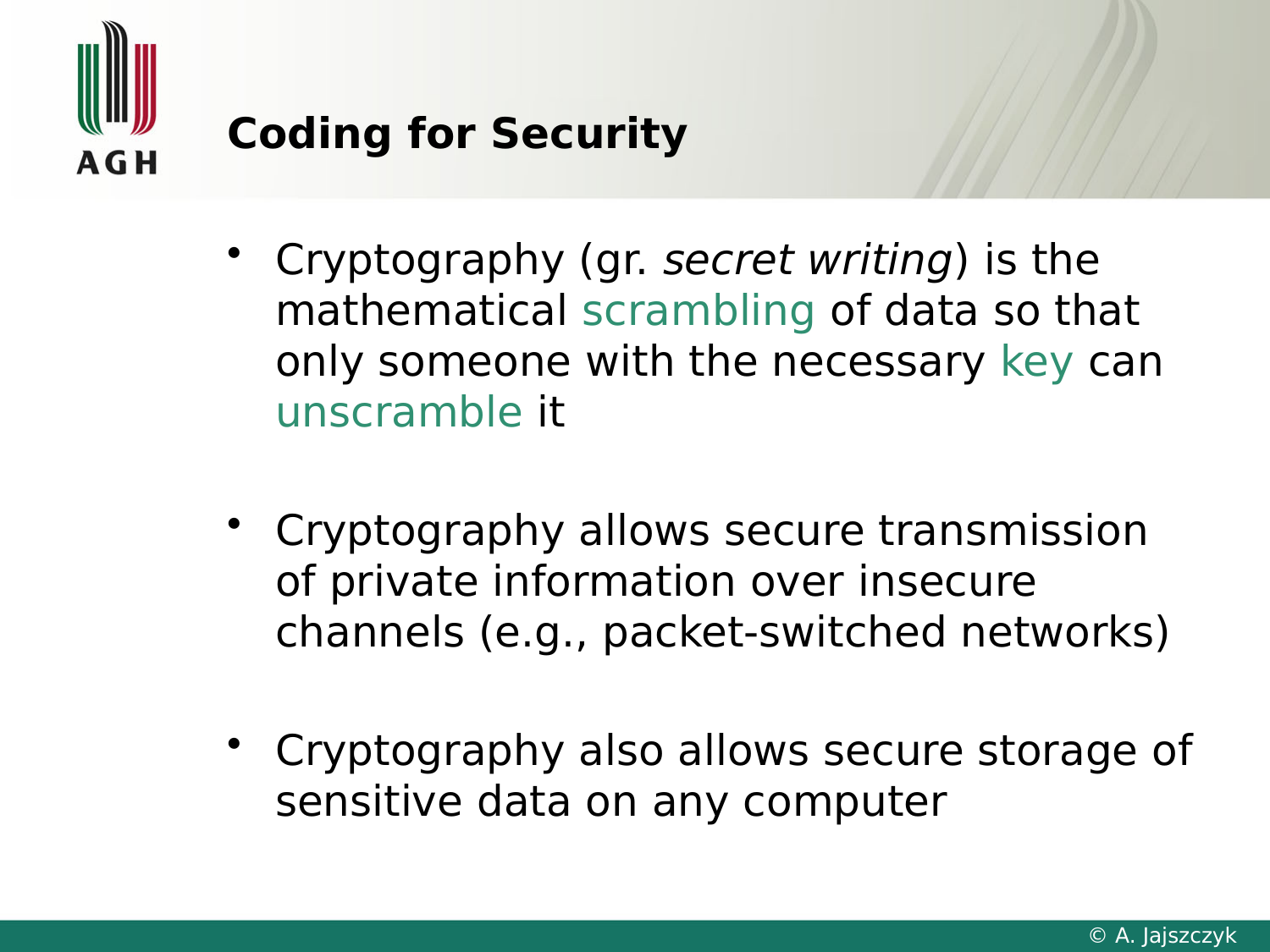

# Coding for Security
Cryptography (gr. secret writing) is the mathematical scrambling of data so that only someone with the necessary key can unscramble it

Cryptography allows secure transmission of private information over insecure channels (e.g., packet-switched networks)

Cryptography also allows secure storage of sensitive data on any computer